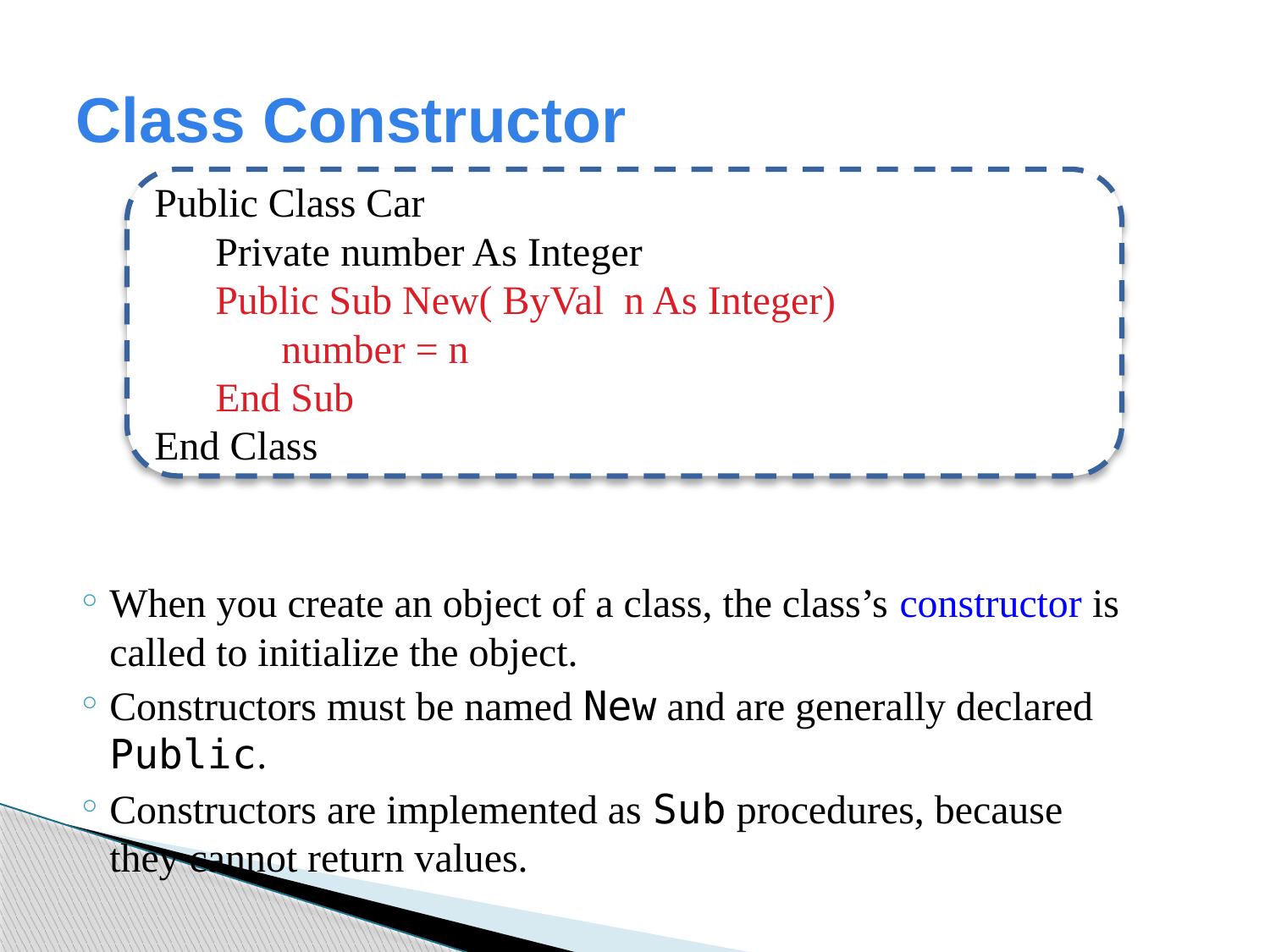

# Class Constructor
Public Class Car
      Private number As Integer
      Public Sub New( ByVal  n As Integer)
	number = n
      End Sub
End Class

When you create an object of a class, the class’s constructor is called to initialize the object.
Constructors must be named New and are generally declared Public.
Constructors are implemented as Sub procedures, because they cannot return values.